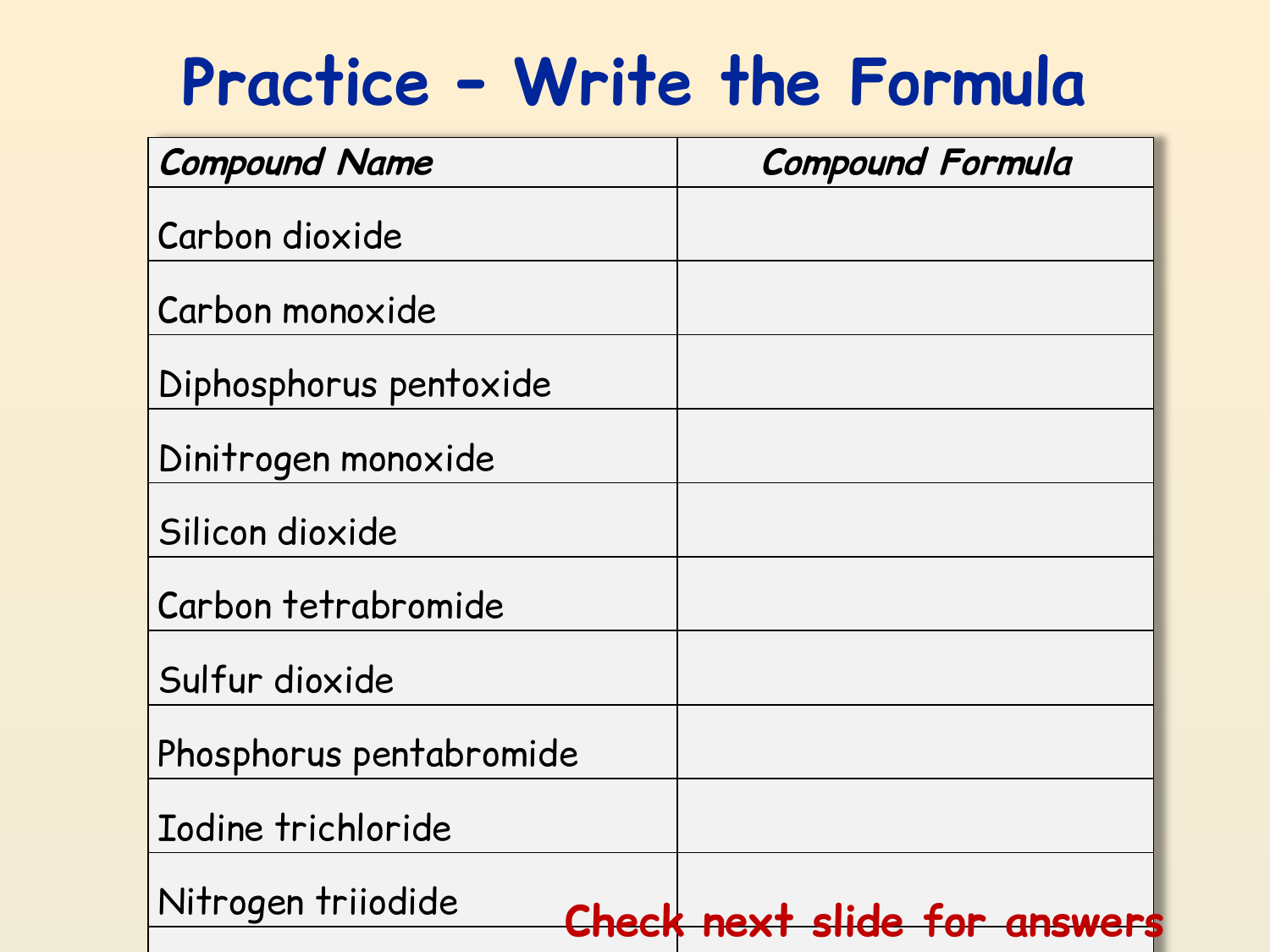

# Practice – Write the Formula
| Compound Name | Compound Formula |
| --- | --- |
| Carbon dioxide |  |
| Carbon monoxide |  |
| Diphosphorus pentoxide |  |
| Dinitrogen monoxide |  |
| Silicon dioxide |  |
| Carbon tetrabromide |  |
| Sulfur dioxide |  |
| Phosphorus pentabromide |  |
| Iodine trichloride |  |
| Nitrogen triiodide |  |
| Dinitrogen trioxide |  |
Check next slide for answers